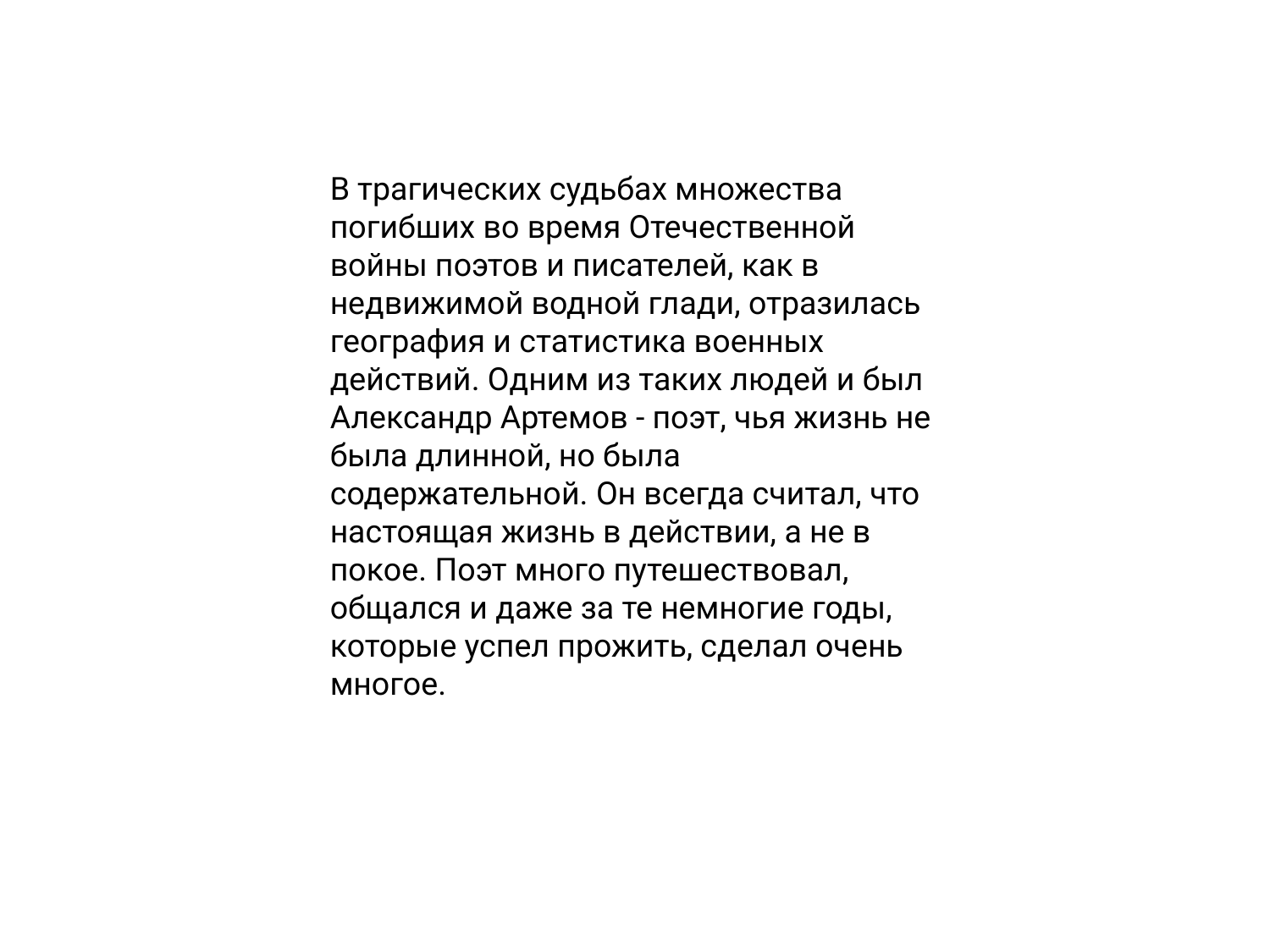

В трагических судьбах множества погибших во время Отечественной войны поэтов и писателей, как в недвижимой водной глади, отразилась география и статистика военных действий. Одним из таких людей и был Александр Артемов - поэт, чья жизнь не была длинной, но была содержательной. Он всегда считал, что настоящая жизнь в действии, а не в покое. Поэт много путешествовал, общался и даже за те немногие годы, которые успел прожить, сделал очень многое.